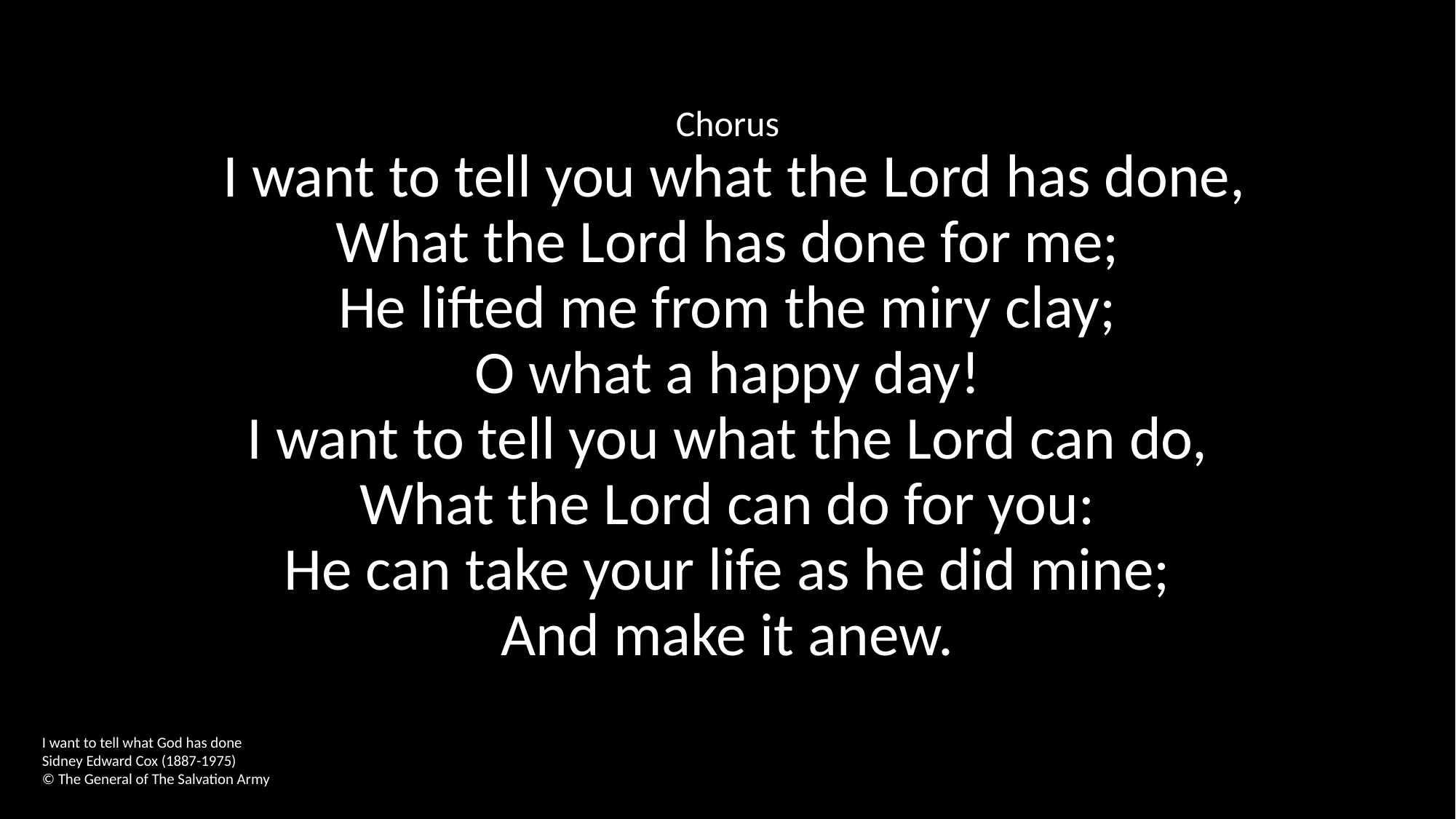

Chorus
 I want to tell you what the Lord has done,
What the Lord has done for me;
He lifted me from the miry clay;
O what a happy day!
I want to tell you what the Lord can do,
What the Lord can do for you:
He can take your life as he did mine;
And make it anew.
I want to tell what God has done
Sidney Edward Cox (1887-1975)
© The General of The Salvation Army